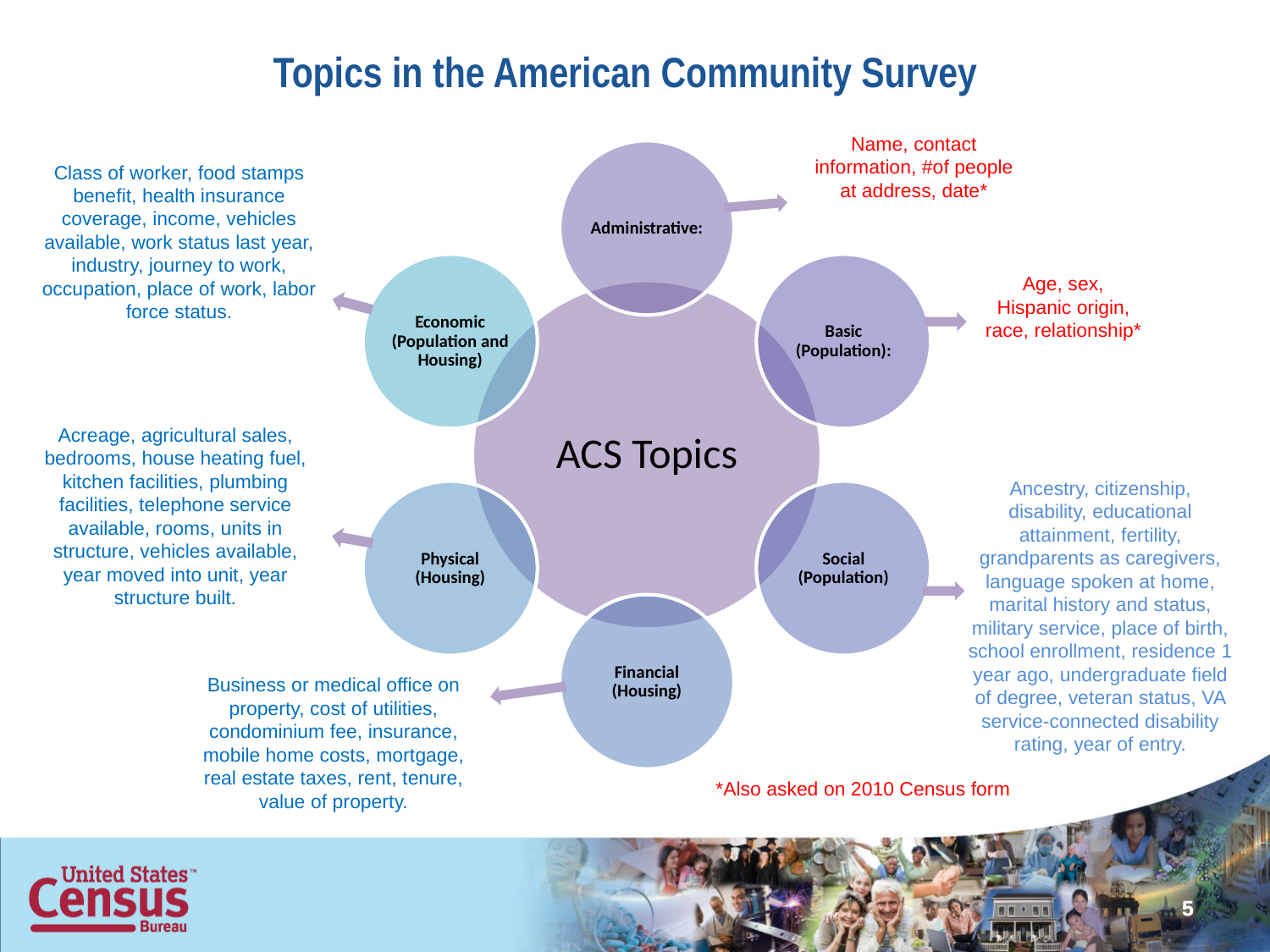

Topics in the American Community Survey
Name, contact information, #of people at address, date*
ACS Topics
Administrative:
Basic (Population):
Social (Population)
Financial (Housing)
Physical (Housing)
Economic (Population and Housing)
Class of worker, food stamps benefit, health insurance coverage, income, vehicles available, work status last year, industry, journey to work, occupation, place of work, labor force status.

Age, sex, Hispanic origin, race, relationship*

Acreage, agricultural sales, bedrooms, house heating fuel, kitchen facilities, plumbing facilities, telephone service available, rooms, units in structure, vehicles available, year moved into unit, year structure built.
Ancestry, citizenship, disability, educational attainment, fertility, grandparents as caregivers, language spoken at home, marital history and status, military service, place of birth, school enrollment, residence 1 year ago, undergraduate field of degree, veteran status, VA service-connected disability rating, year of entry.

Business or medical office on property, cost of utilities, condominium fee, insurance, mobile home costs, mortgage, real estate taxes, rent, tenure, value of property.

*Also asked on 2010 Census form
5
5